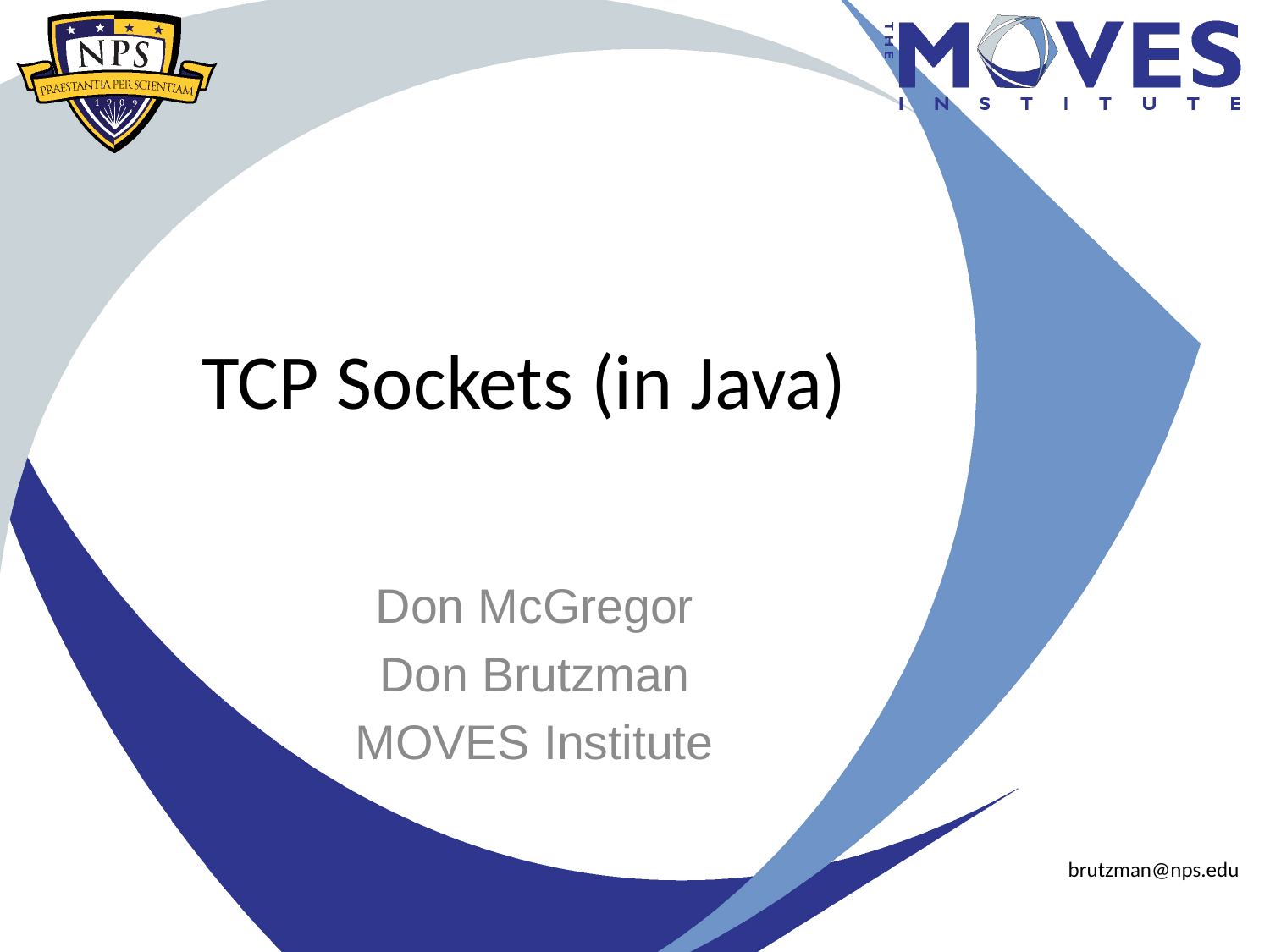

# TCP Sockets (in Java)
Don McGregor
Don Brutzman
MOVES Institute
brutzman@nps.edu